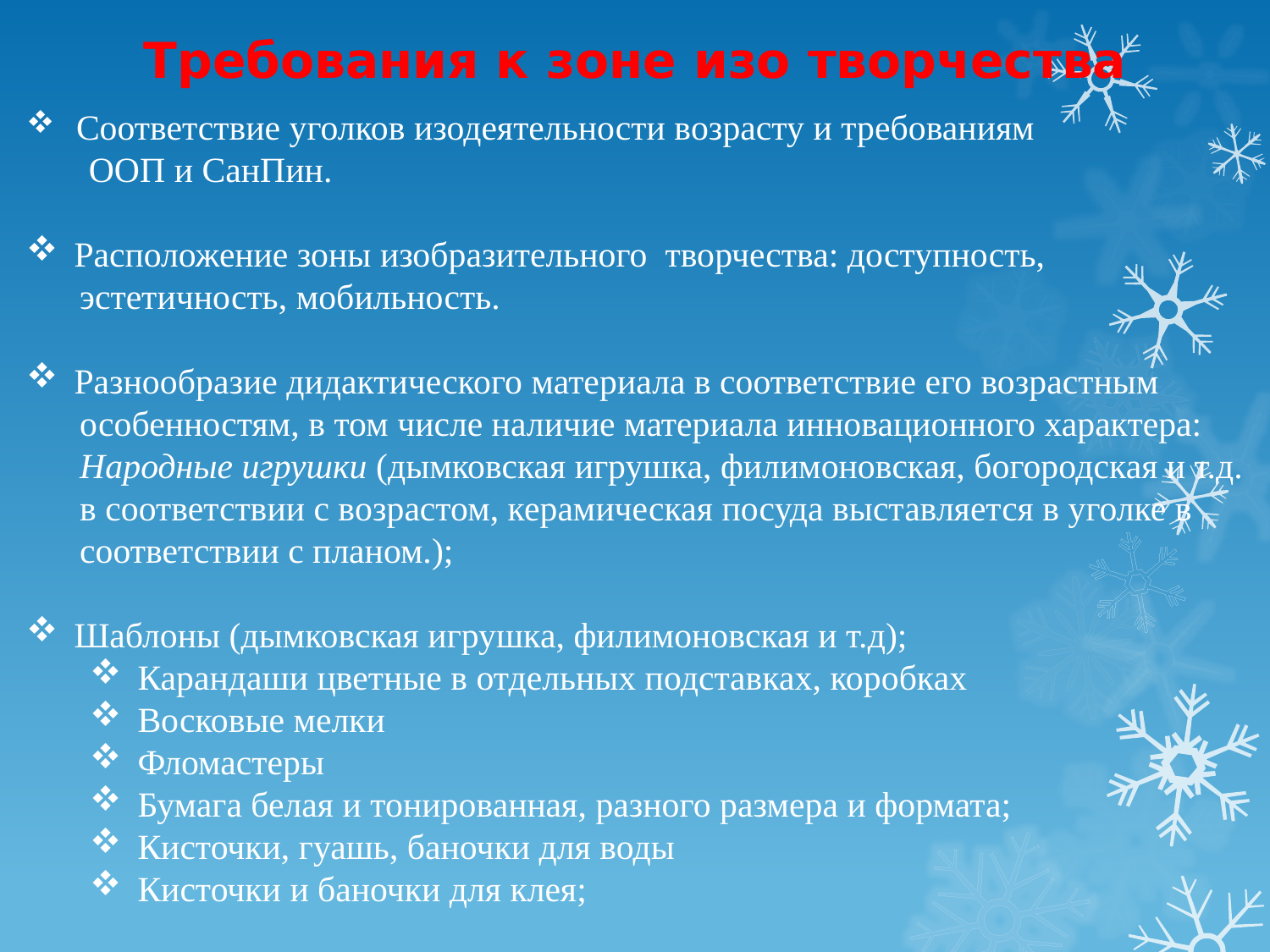

Требования к зоне изо творчества
 Соответствие уголков изодеятельности возрасту и требованиям
       ООП и СанПин.

Расположение зоны изобразительного  творчества: доступность,
      эстетичность, мобильность.

Разнообразие дидактического материала в соответствие его возрастным
      особенностям, в том числе наличие материала инновационного характера:
      Народные игрушки (дымковская игрушка, филимоновская, богородская и т.д.
      в соответствии с возрастом, керамическая посуда выставляется в уголке в
      соответствии с планом.);

Шаблоны (дымковская игрушка, филимоновская и т.д);
Карандаши цветные в отдельных подставках, коробках
Восковые мелки
Фломастеры
Бумага белая и тонированная, разного размера и формата;
Кисточки, гуашь, баночки для воды
Кисточки и баночки для клея;